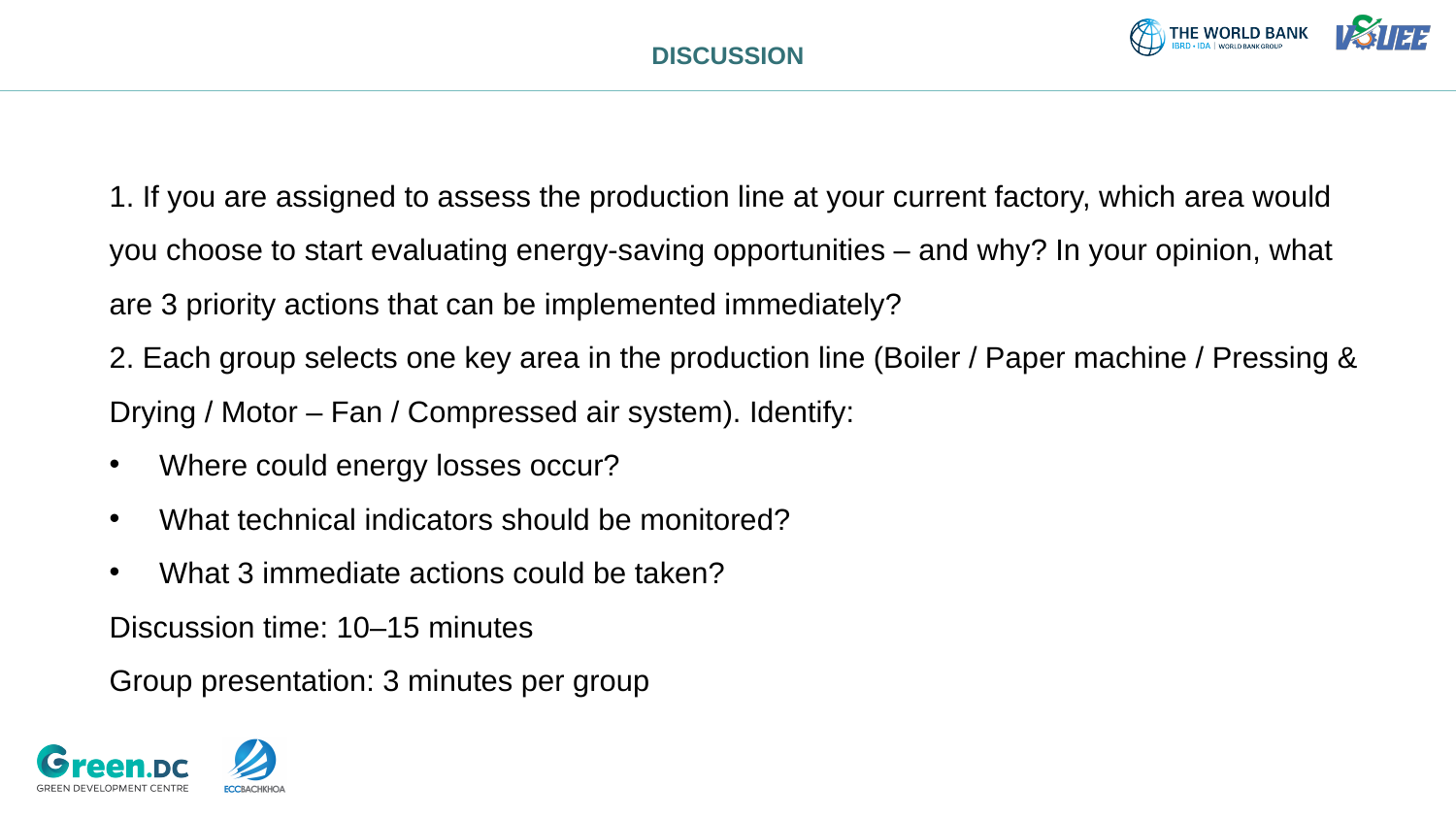

# DISCUSSION
1. If you are assigned to assess the production line at your current factory, which area would you choose to start evaluating energy-saving opportunities – and why? In your opinion, what are 3 priority actions that can be implemented immediately?
2. Each group selects one key area in the production line (Boiler / Paper machine / Pressing & Drying / Motor – Fan / Compressed air system). Identify:
Where could energy losses occur?
What technical indicators should be monitored?
What 3 immediate actions could be taken?
Discussion time: 10–15 minutes
Group presentation: 3 minutes per group